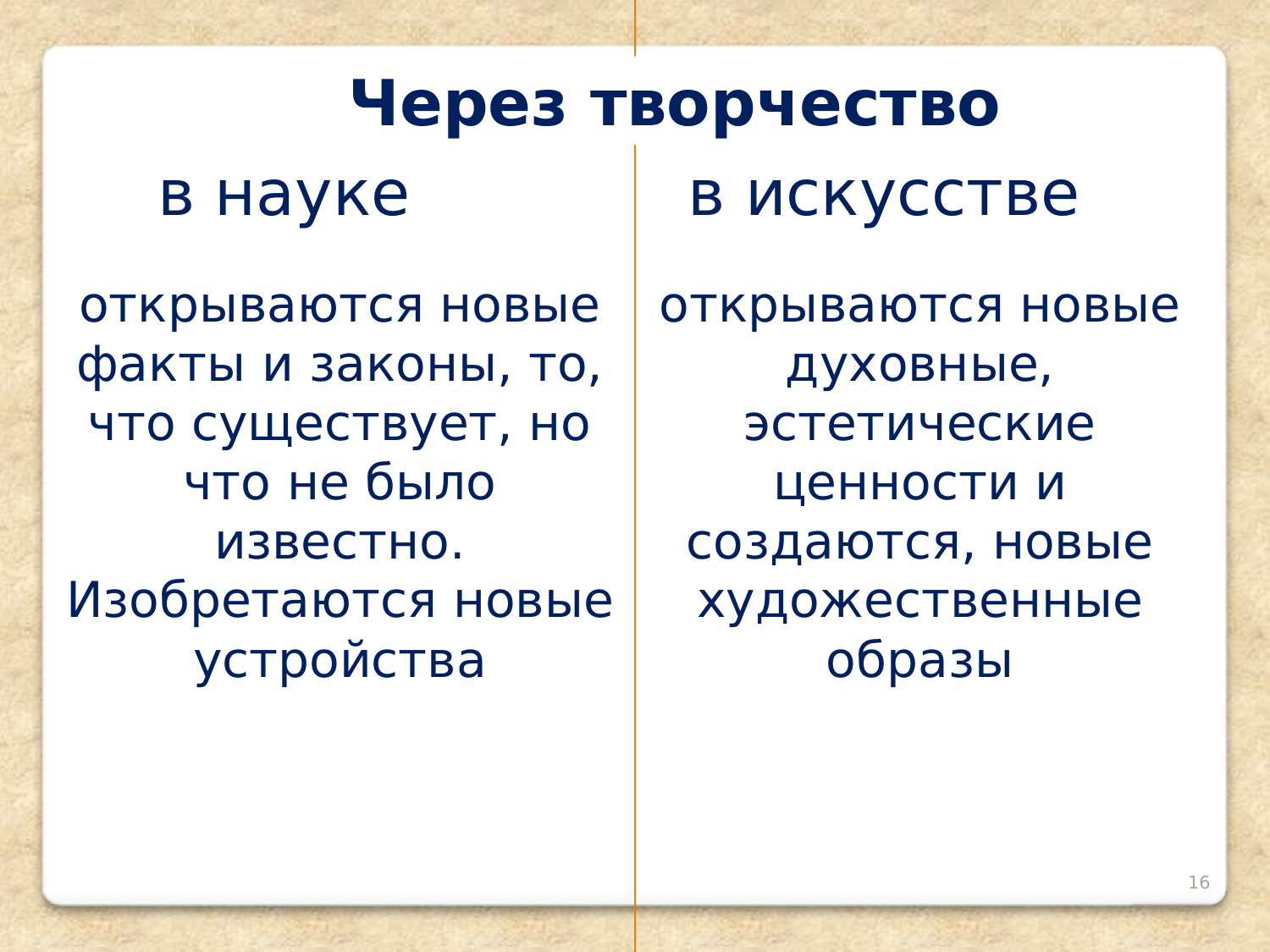

Через творчество
в науке
в искусстве
открываются новые факты и законы, то, что существует, но что не было известно.
Изобретаются новые устройства
открываются новые духовные, эстетические ценности и создаются, новые художественные образы
16